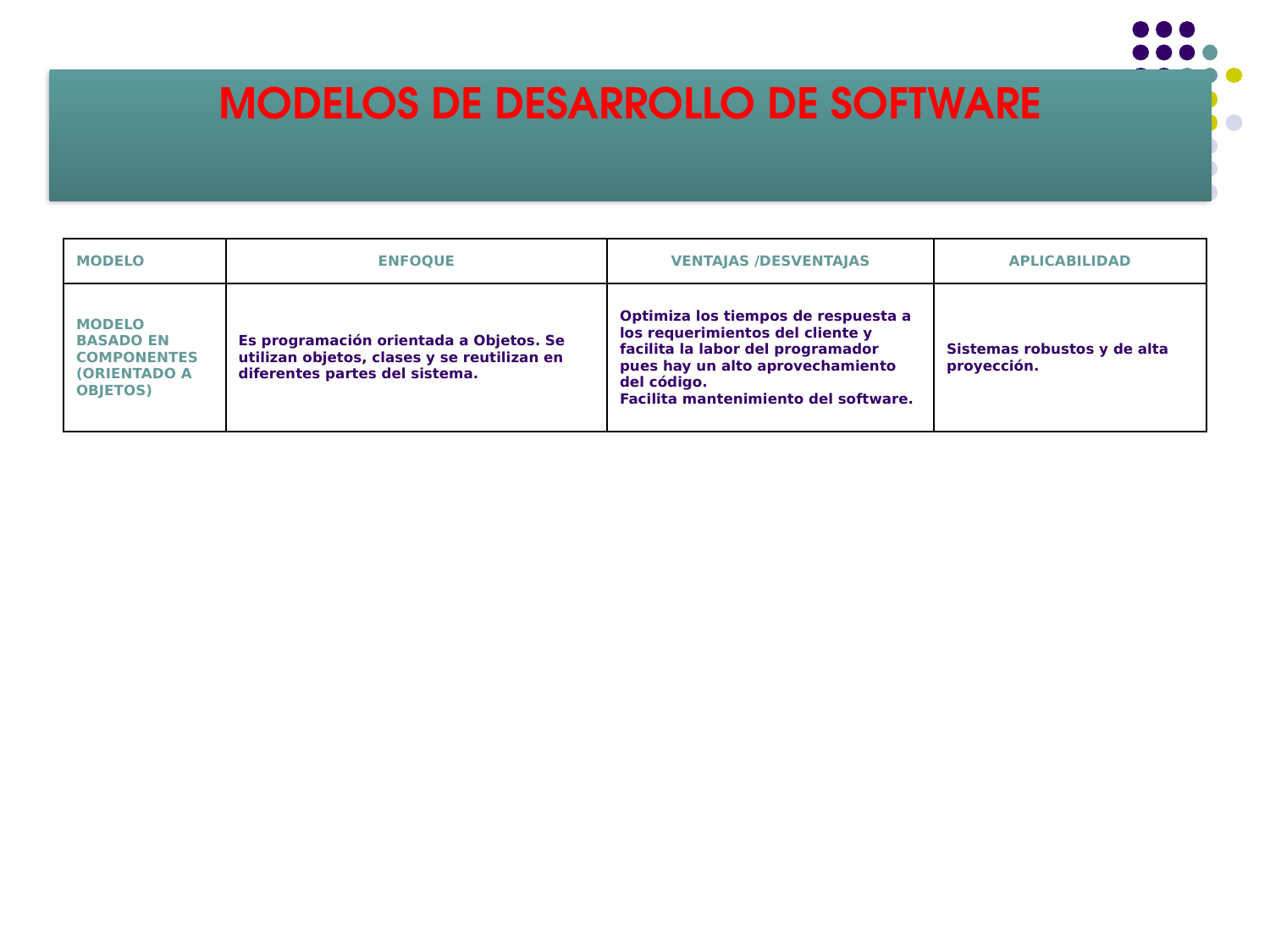

MODELOS DE DESARROLLO DE SOFTWARE
| MODELO | ENFOQUE | VENTAJAS /DESVENTAJAS | APLICABILIDAD |
| --- | --- | --- | --- |
| MODELO BASADO EN COMPONENTES (ORIENTADO A OBJETOS) | Es programación orientada a Objetos. Se utilizan objetos, clases y se reutilizan en diferentes partes del sistema. | Optimiza los tiempos de respuesta a los requerimientos del cliente y facilita la labor del programador pues hay un alto aprovechamiento del código. Facilita mantenimiento del software. | Sistemas robustos y de alta proyección. |